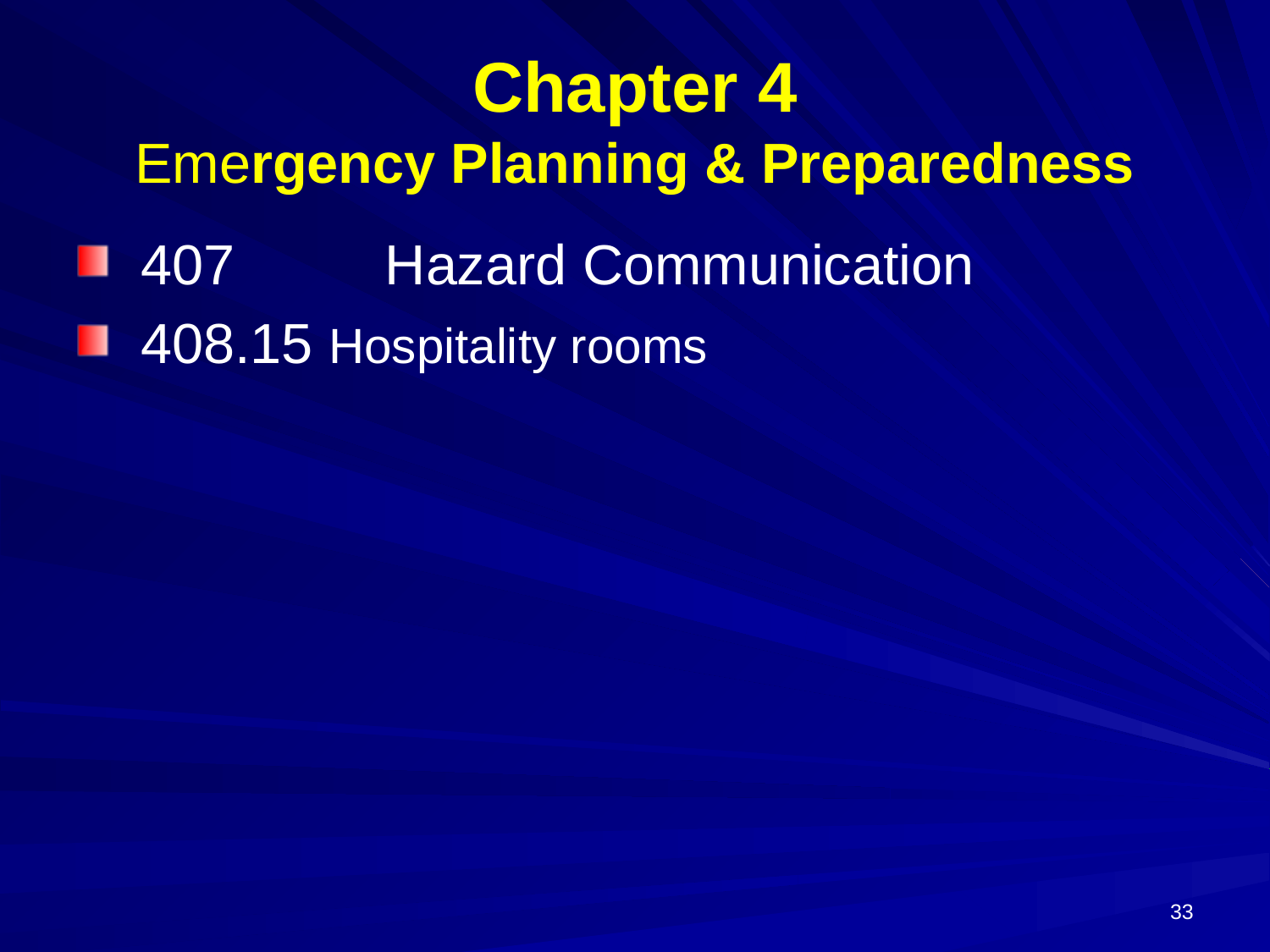

# Chapter 4 Emergency Planning & Preparedness
407 	   Hazard Communication
408.15 Hospitality rooms
33